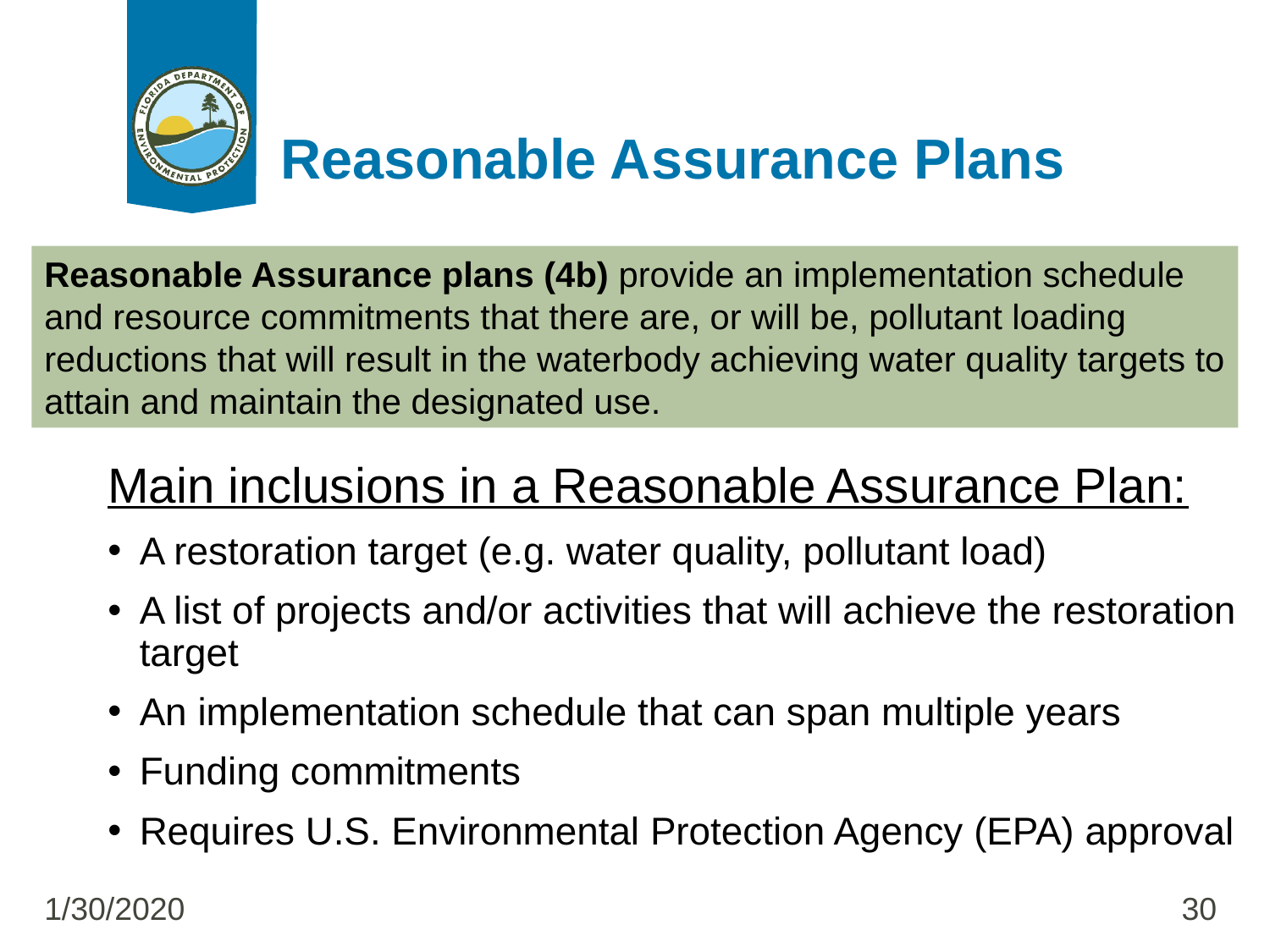

# Reasonable Assurance Plans
Reasonable Assurance plans (4b) provide an implementation schedule and resource commitments that there are, or will be, pollutant loading reductions that will result in the waterbody achieving water quality targets to attain and maintain the designated use.

Main inclusions in a Reasonable Assurance Plan:
A restoration target (e.g. water quality, pollutant load)
A list of projects and/or activities that will achieve the restoration target
An implementation schedule that can span multiple years
Funding commitments
Requires U.S. Environmental Protection Agency (EPA) approval

1/30/2020